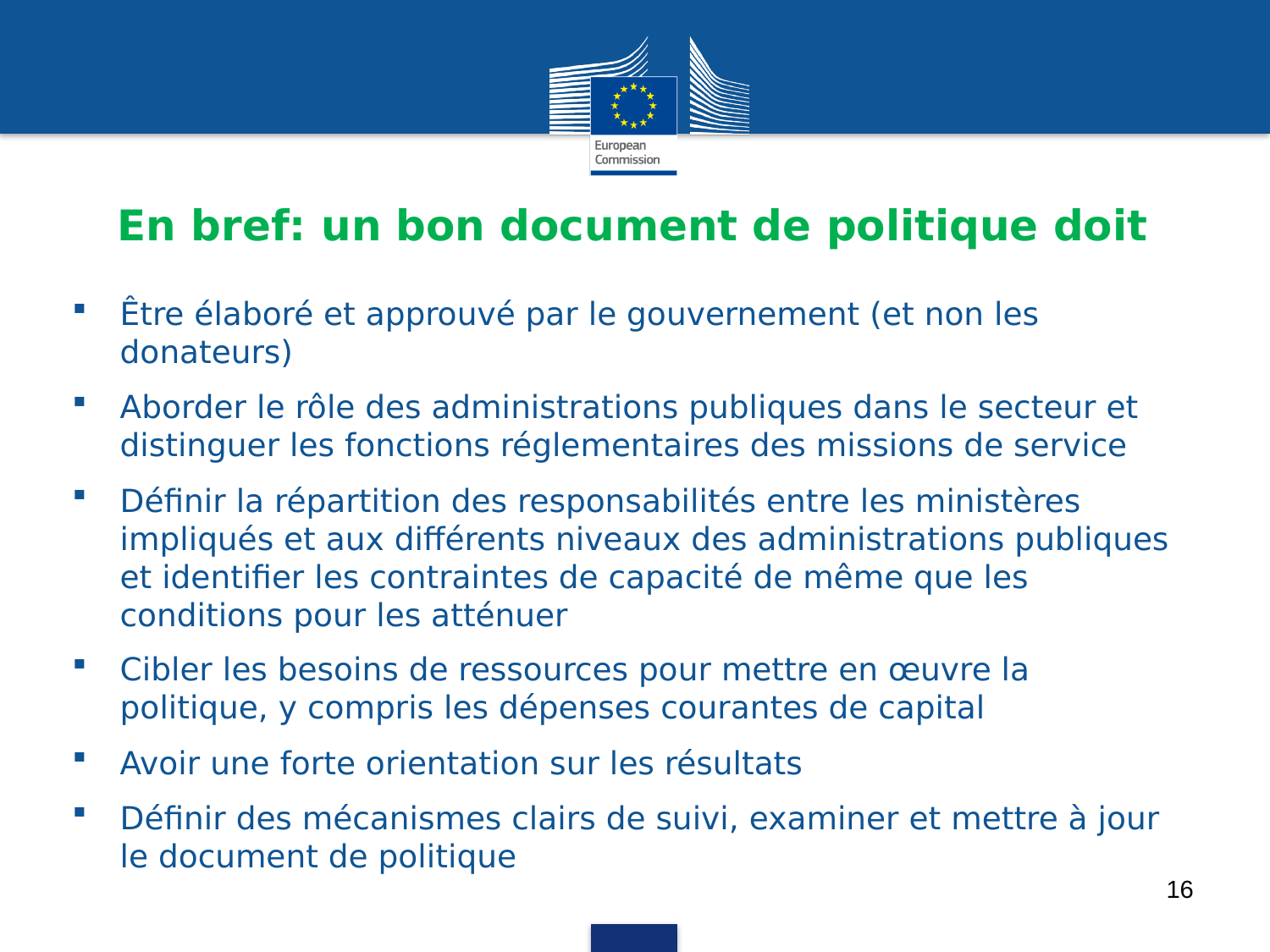

# En bref: un bon document de politique doit
Être élaboré et approuvé par le gouvernement (et non les donateurs)
Aborder le rôle des administrations publiques dans le secteur et distinguer les fonctions réglementaires des missions de service
Définir la répartition des responsabilités entre les ministères impliqués et aux différents niveaux des administrations publiques et identifier les contraintes de capacité de même que les conditions pour les atténuer
Cibler les besoins de ressources pour mettre en œuvre la  politique, y compris les dépenses courantes de capital
Avoir une forte orientation sur les résultats
Définir des mécanismes clairs de suivi, examiner et mettre à jour le document de politique

16